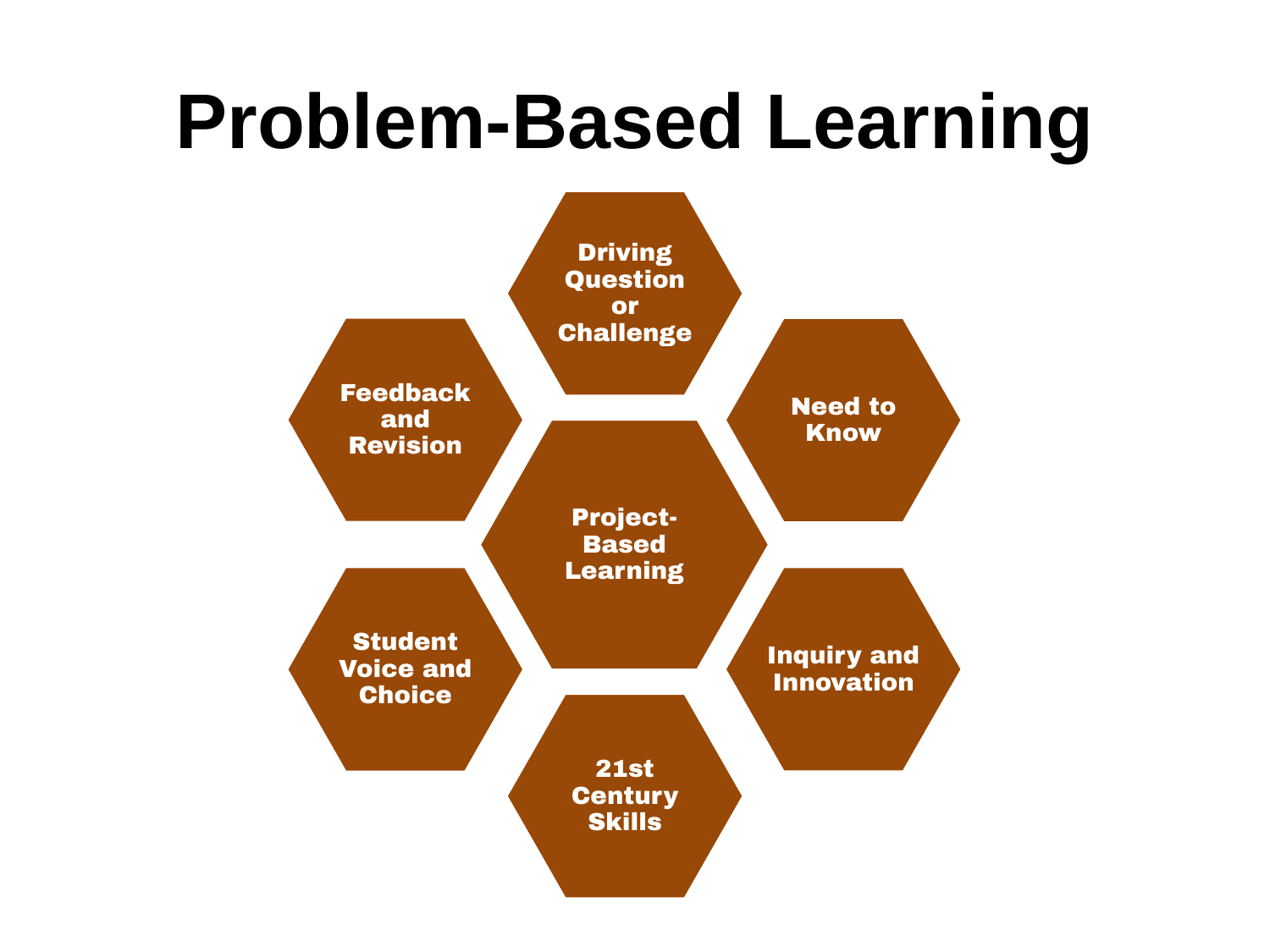

# Problem-Based Learning
Project-Based Learning
Driving Question or Challenge
Need to Know
Inquiry and Innovation
21st Century Skills
Student Voice and Choice
Feedback and Revision